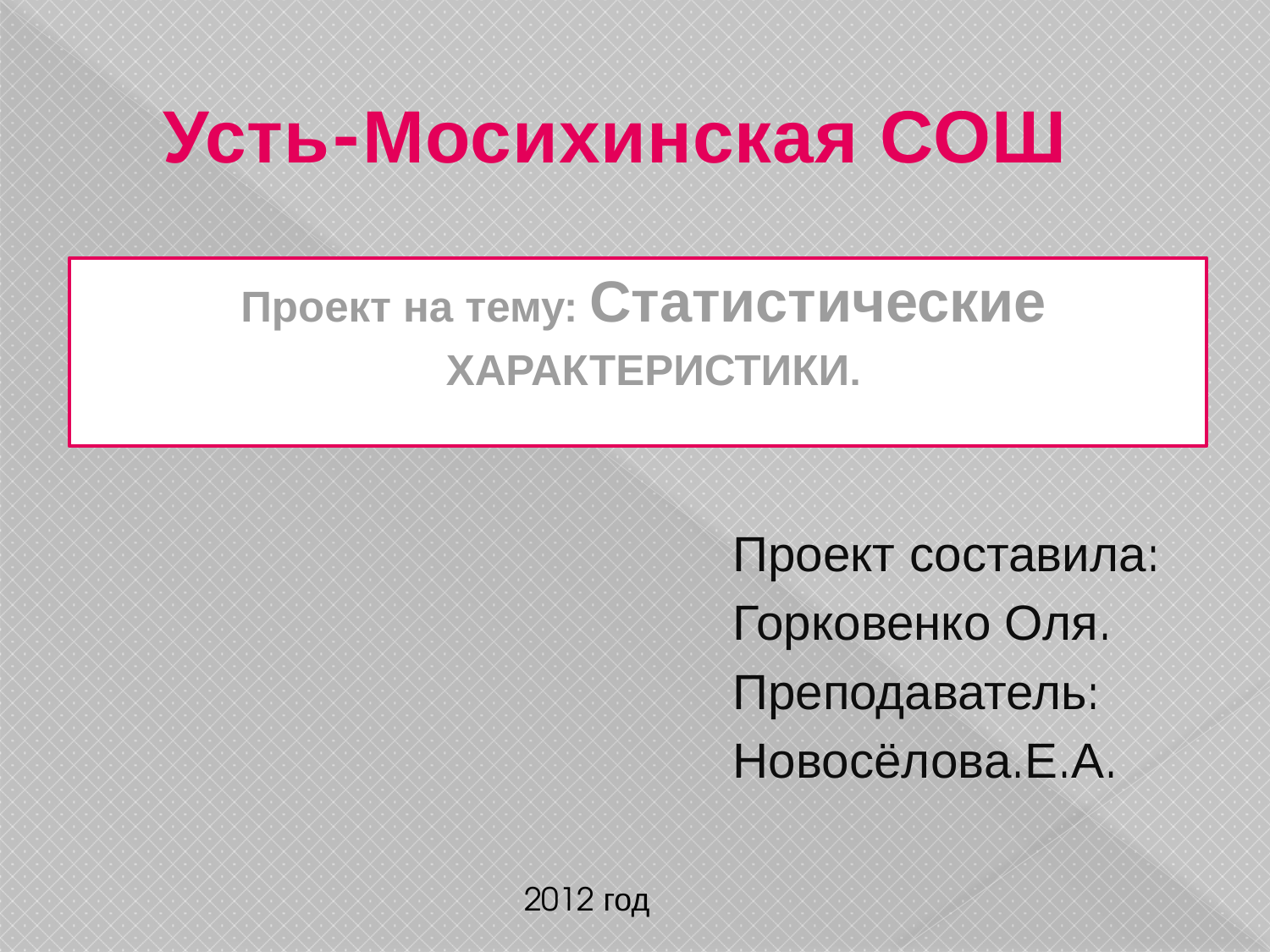

# Усть-Мосихинская СОШ
  Проект на тему: Статистические
  характеристики.

Проект составила:
Горковенко Оля.
Преподаватель:
Новосёлова.Е.А.
2012 год